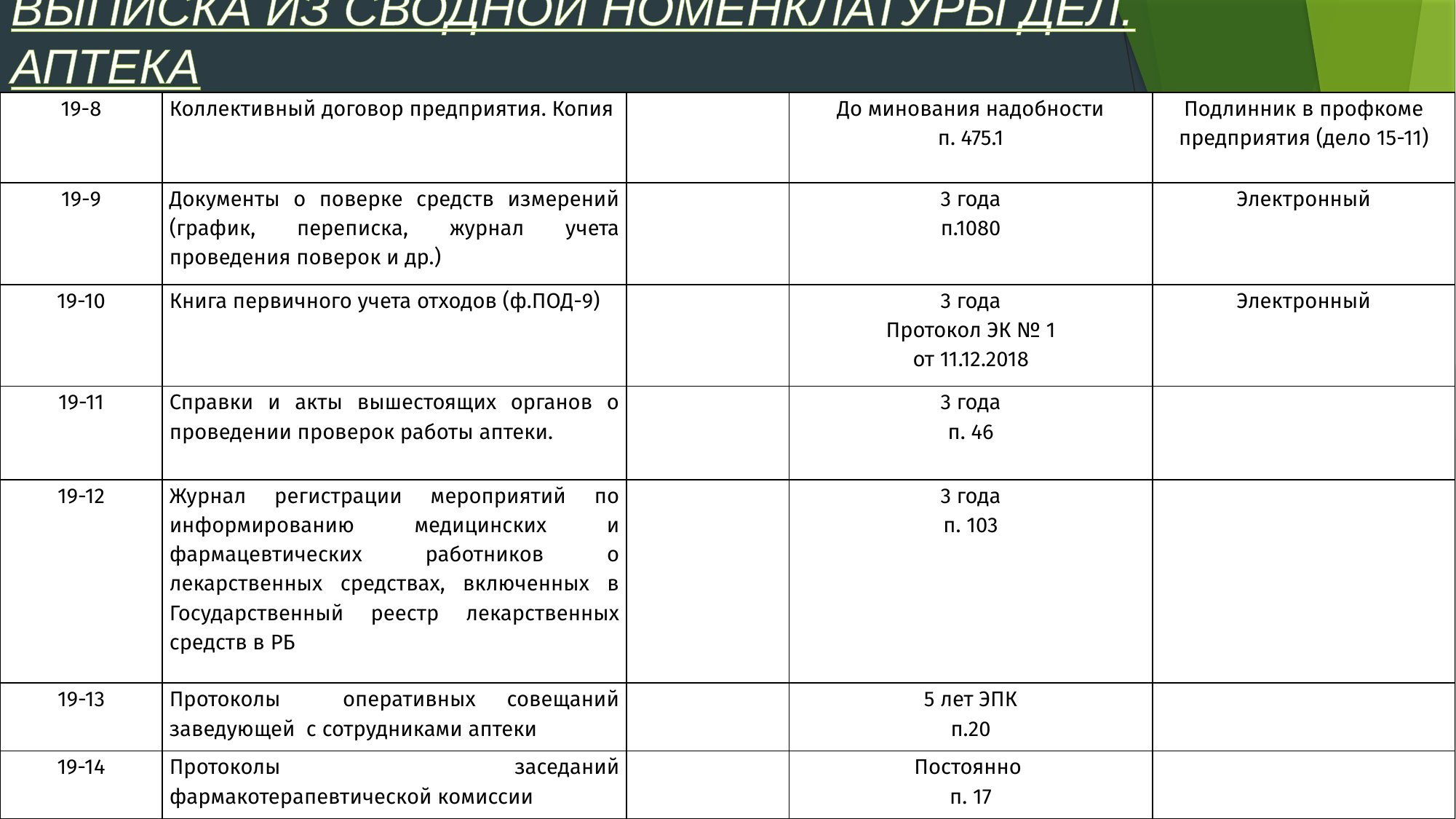

ВЫПИСКА ИЗ СВОДНОЙ НОМЕНКЛАТУРЫ ДЕЛ. АПТЕКА
| 19-8 | Коллективный договор предприятия. Копия |  | До минования надобности п. 475.1 | Подлинник в профкоме предприятия (дело 15-11) |
| --- | --- | --- | --- | --- |
| 19-9 | Документы о поверке средств измерений (график, переписка, журнал учета проведения поверок и др.) |  | 3 года п.1080 | Электронный |
| 19-10 | Книга первичного учета отходов (ф.ПОД-9) |  | 3 года Протокол ЭК № 1 от 11.12.2018 | Электронный |
| 19-11 | Справки и акты вышестоящих органов о проведении проверок работы аптеки. |  | 3 года п. 46 |  |
| 19-12 | Журнал регистрации мероприятий по информированию медицинских и фармацевтических работников о лекарственных средствах, включенных в Государственный реестр лекарственных средств в РБ |  | 3 года п. 103 |  |
| 19-13 | Протоколы оперативных совещаний заведующей с сотрудниками аптеки |  | 5 лет ЭПК п.20 |  |
| 19-14 | Протоколы заседаний фармакотерапевтической комиссии |  | Постоянно п. 17 |  |